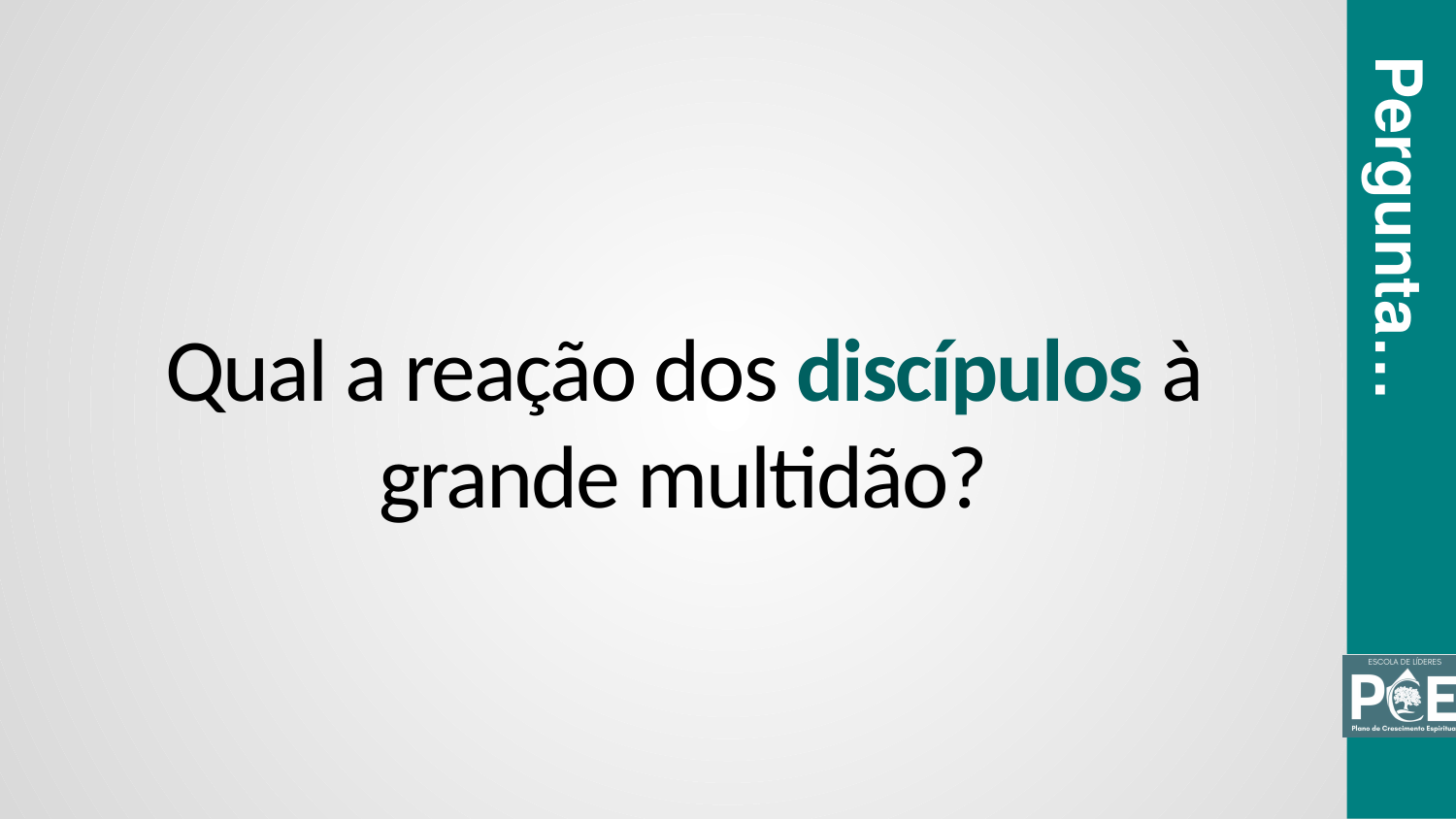

Pergunta…
Qual a reação dos discípulos à grande multidão?